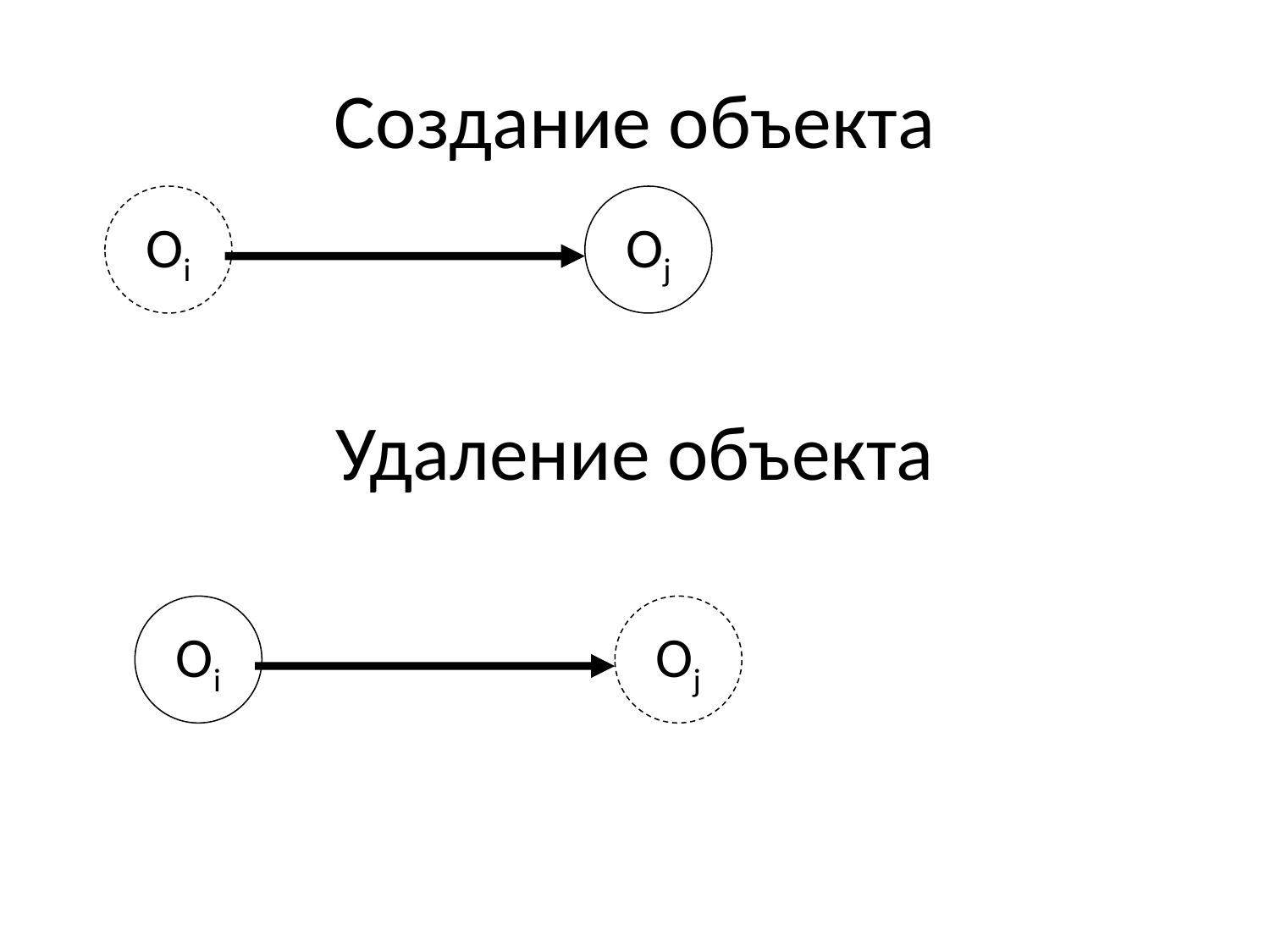

# Создание объекта
Oi
Oj

Удаление объекта
Oi
Oj